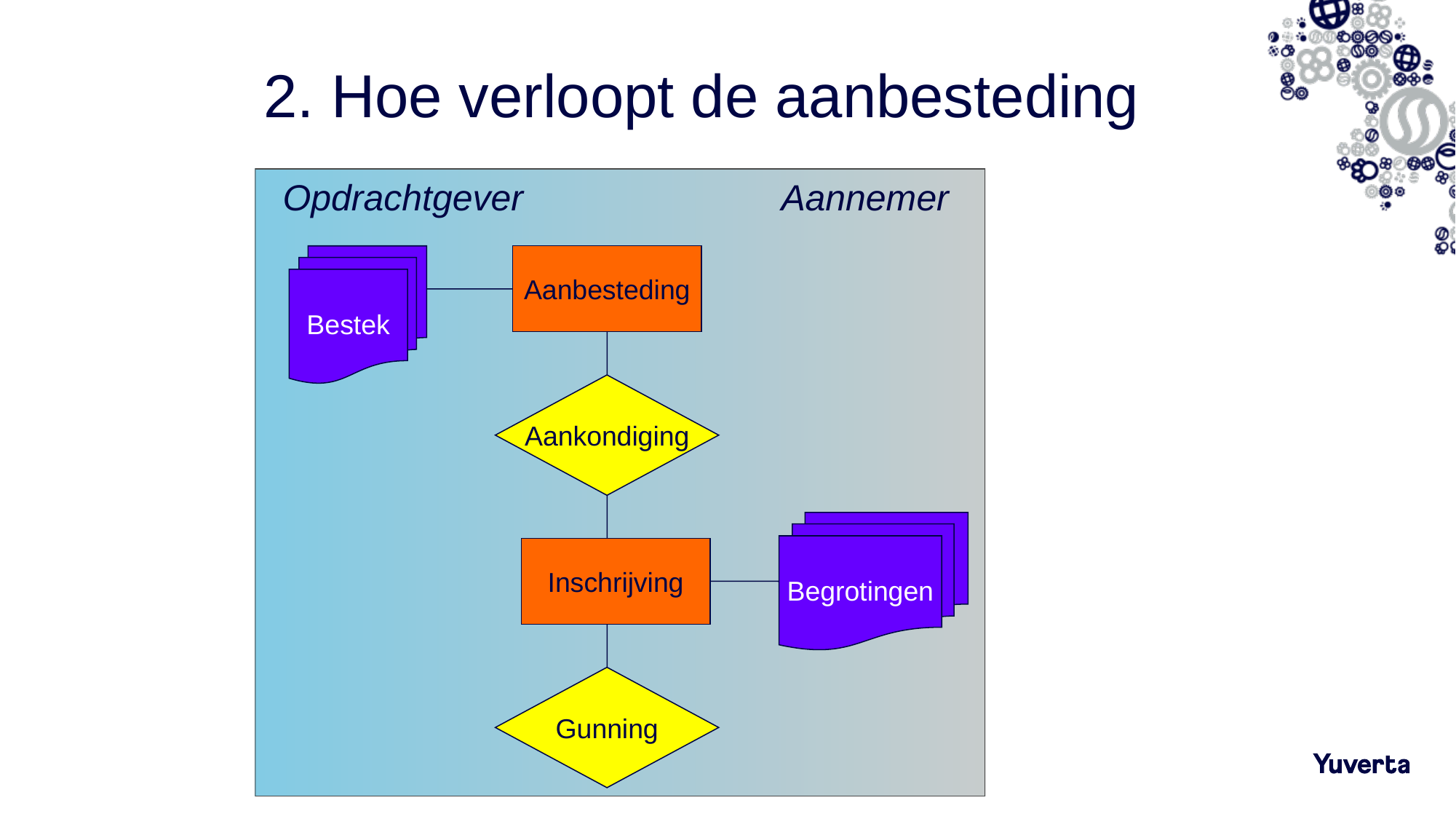

# 2. Hoe verloopt de aanbesteding
Opdrachtgever
Aannemer

Bestek
Aanbesteding

Aankondiging

Begrotingen
Inschrijving

Gunning